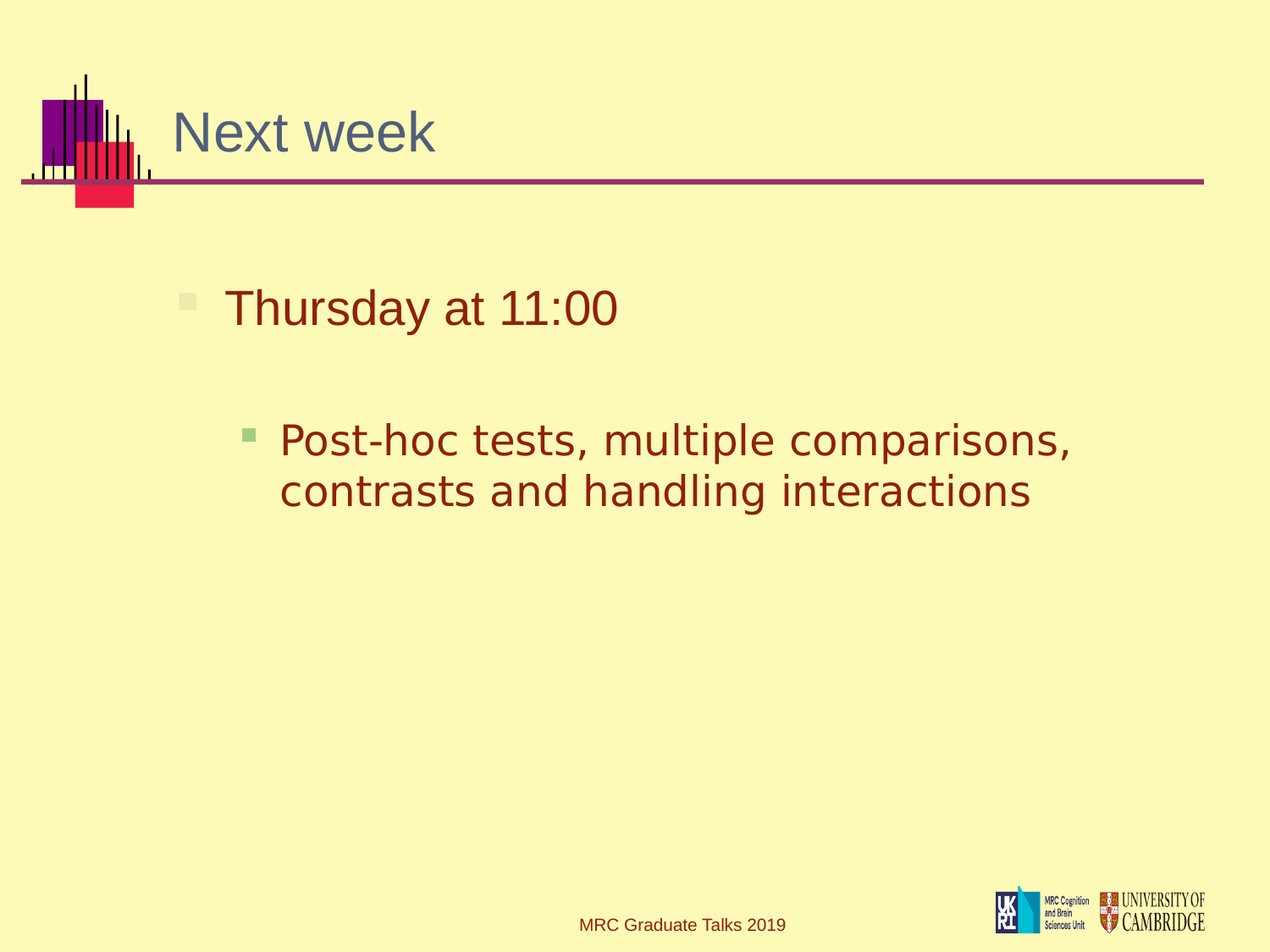

# Next week

Thursday at 11:00

Post-hoc tests, multiple comparisons, contrasts and handling interactions

MRC Graduate Talks 2019